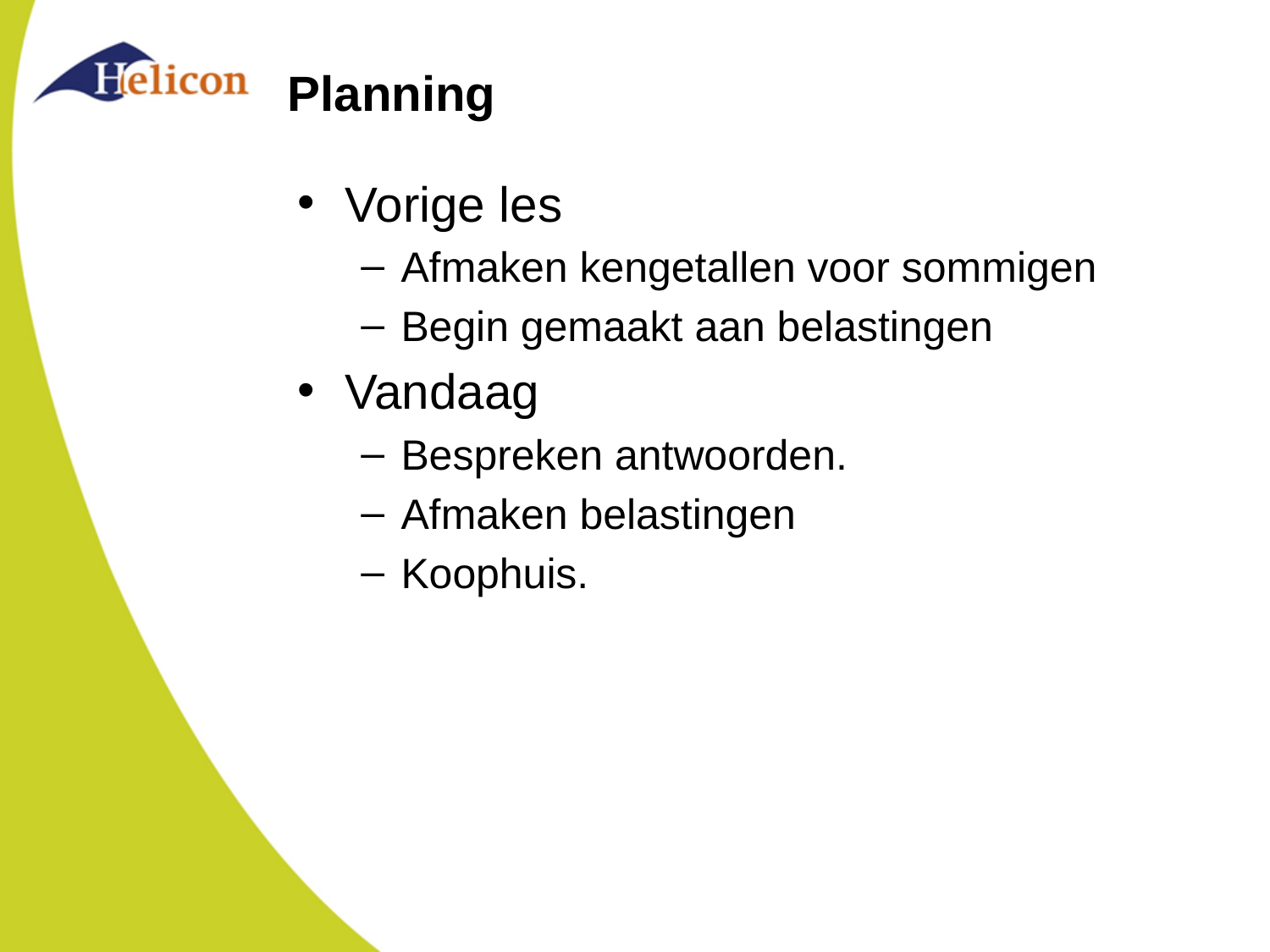

# Planning
Vorige les
Afmaken kengetallen voor sommigen
Begin gemaakt aan belastingen
Vandaag
Bespreken antwoorden.
Afmaken belastingen
Koophuis.